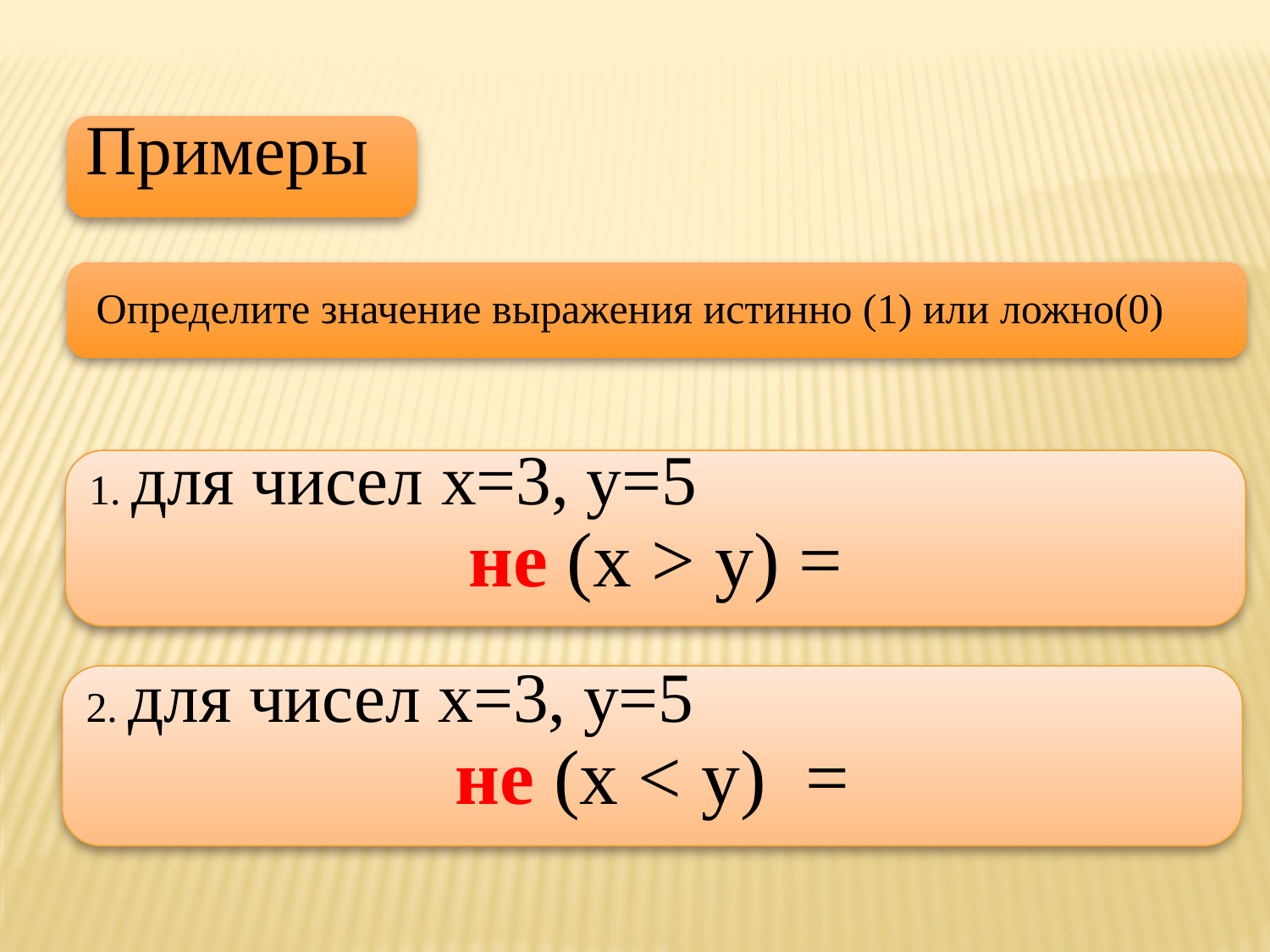

Примеры

 Определите значение выражения истинно (1) или ложно(0)

1. для чисел х=3, у=5
не (х > у) =

2. для чисел х=3, у=5
не (х < у)  =